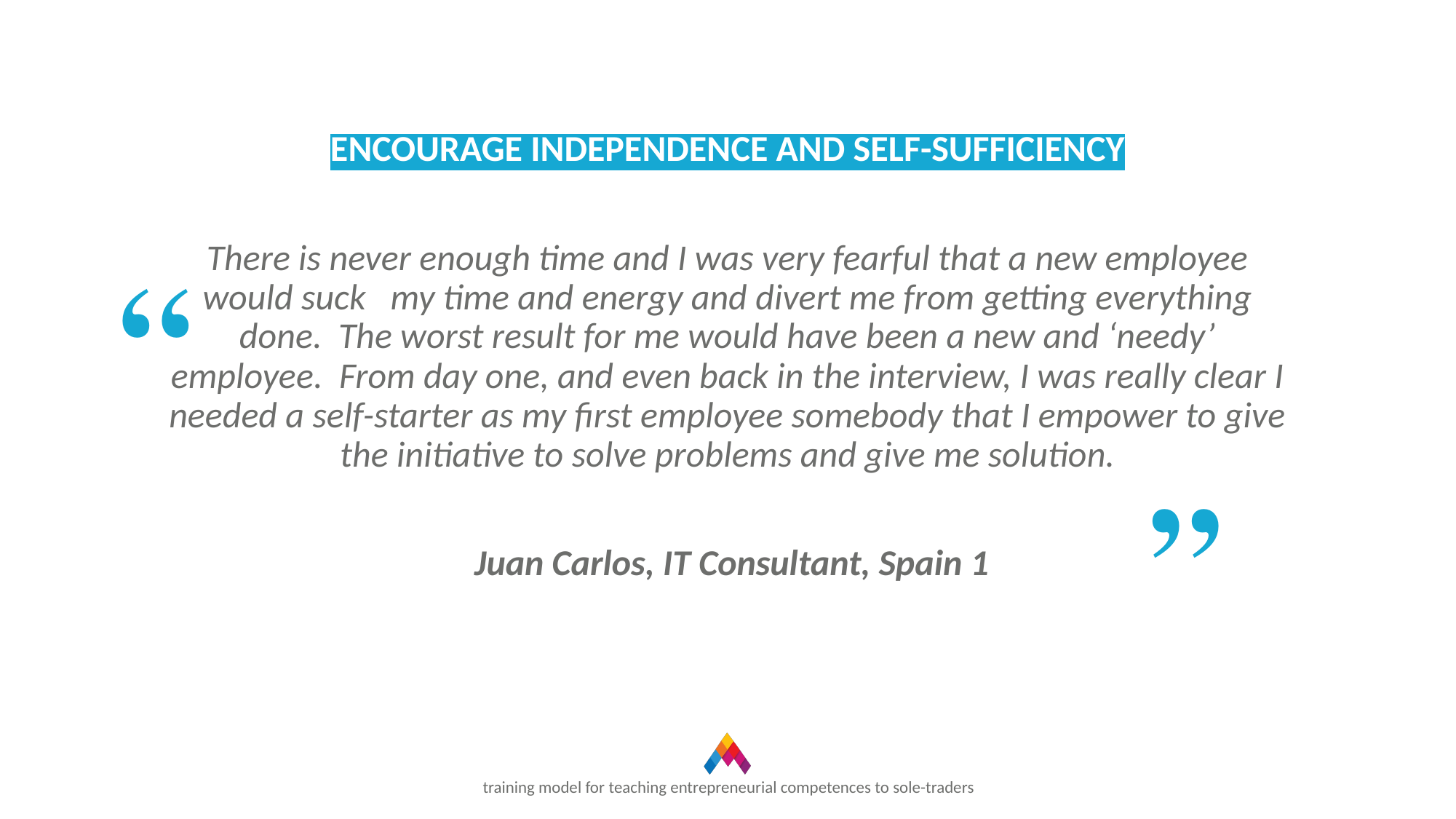

ENCOURAGE INDEPENDENCE AND SELF-SUFFICIENCY

There is never enough time and I was very fearful that a new employee would suck   my time and energy and divert me from getting everything done.  The worst result for me would have been a new and ‘needy’ employee.  From day one, and even back in the interview, I was really clear I needed a self-starter as my first employee somebody that I empower to give the initiative to solve problems and give me solution.

 Juan Carlos, IT Consultant, Spain 1
“
“